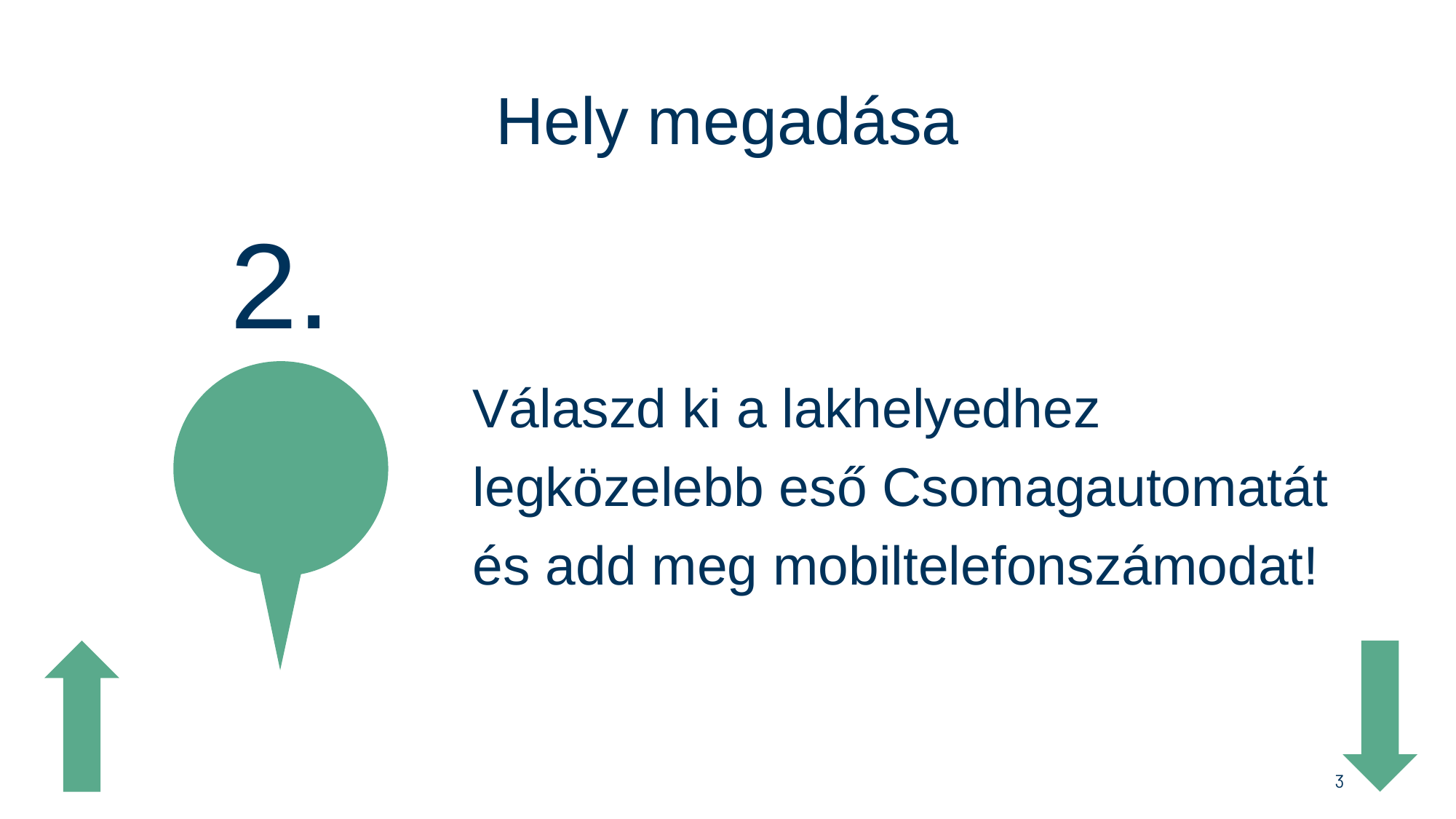

# Hely megadása
2.

Válaszd ki a lakhelyedhez legközelebb eső Csomagautomatát és add meg mobiltelefonszámodat!

3